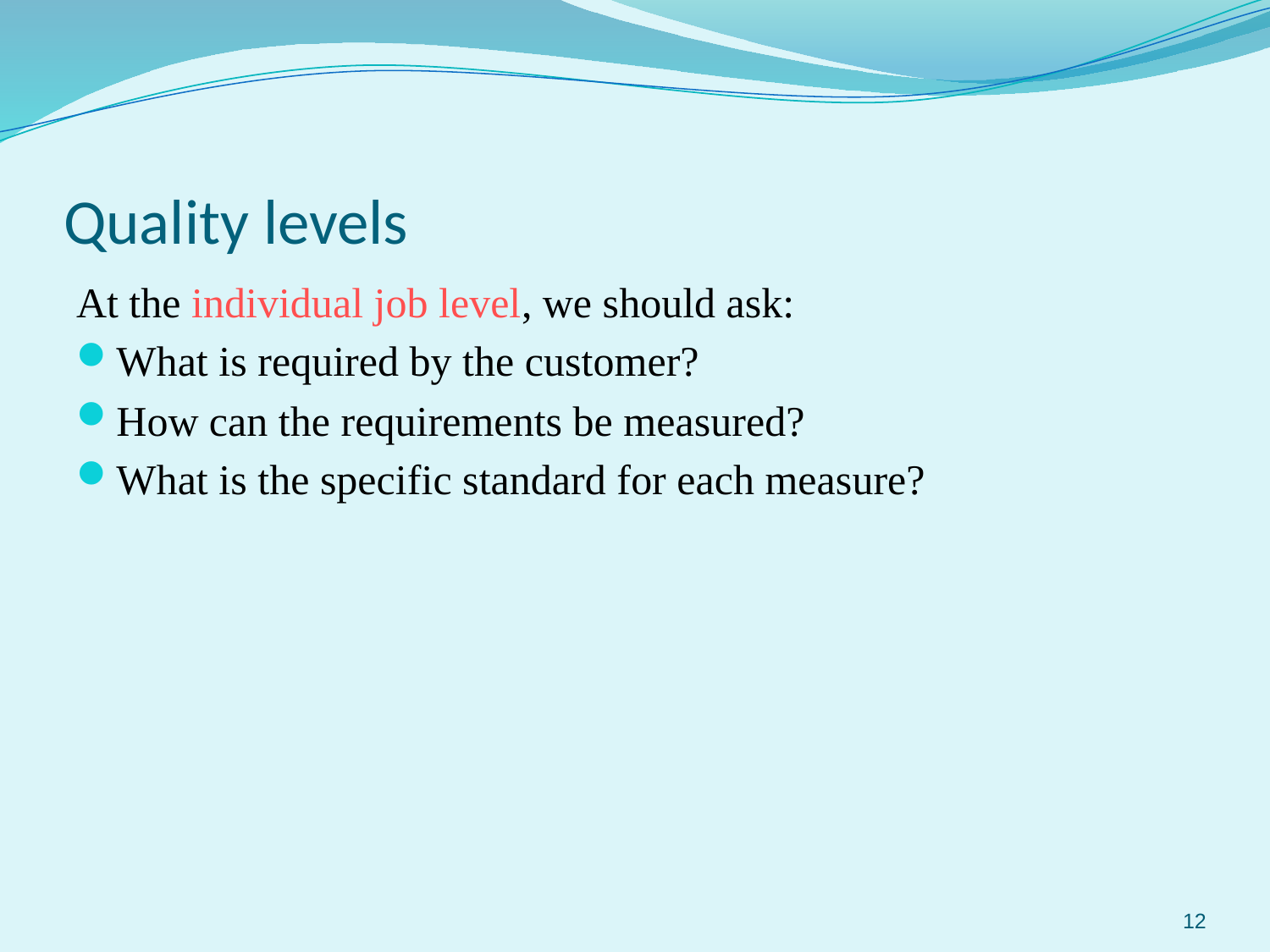

# Quality levels
At the individual job level, we should ask:
What is required by the customer?
How can the requirements be measured?
What is the specific standard for each measure?
12